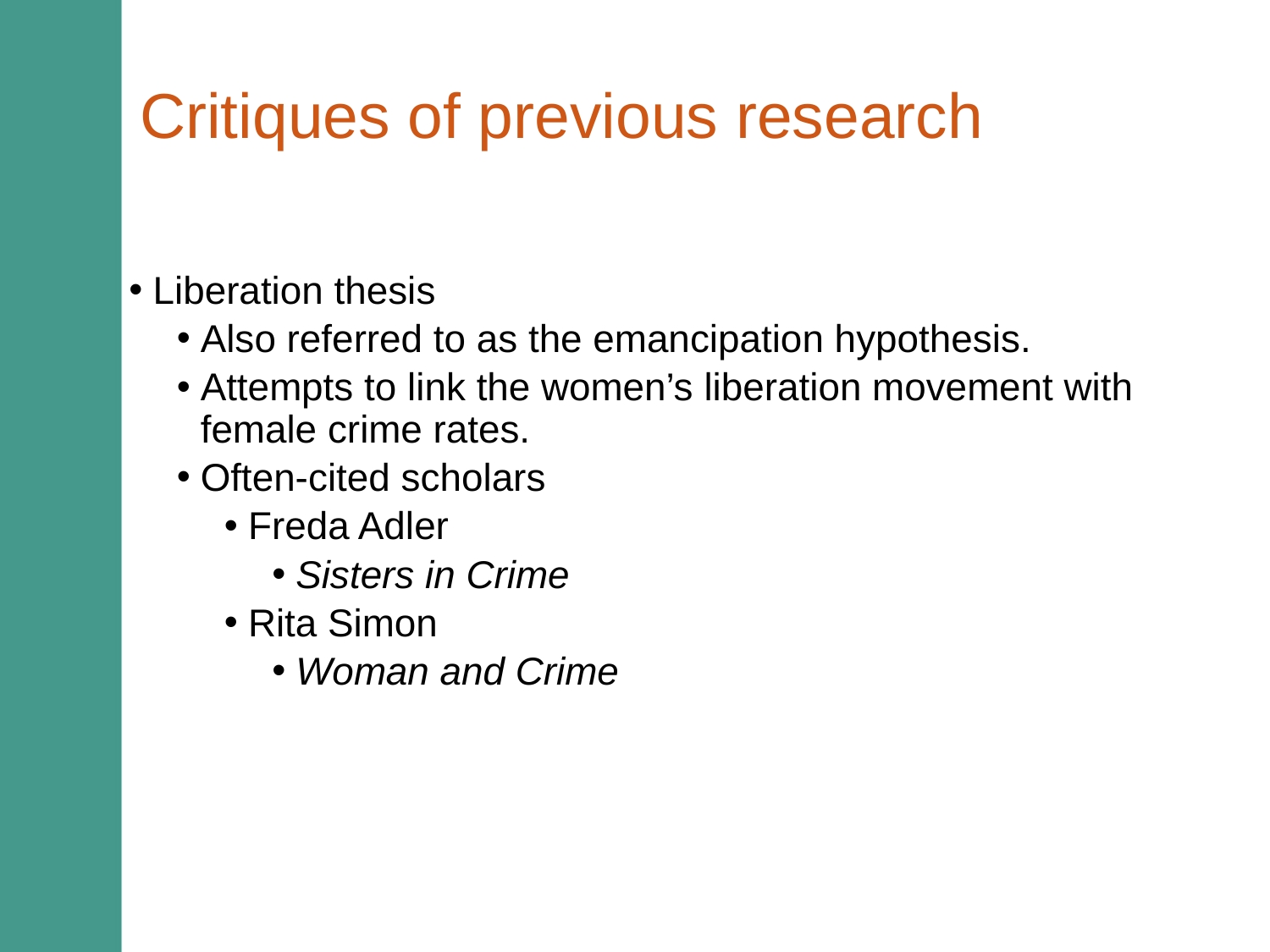

# Critiques of previous research
Liberation thesis
Also referred to as the emancipation hypothesis.
Attempts to link the women’s liberation movement with female crime rates.
Often-cited scholars
Freda Adler
Sisters in Crime
Rita Simon
Woman and Crime